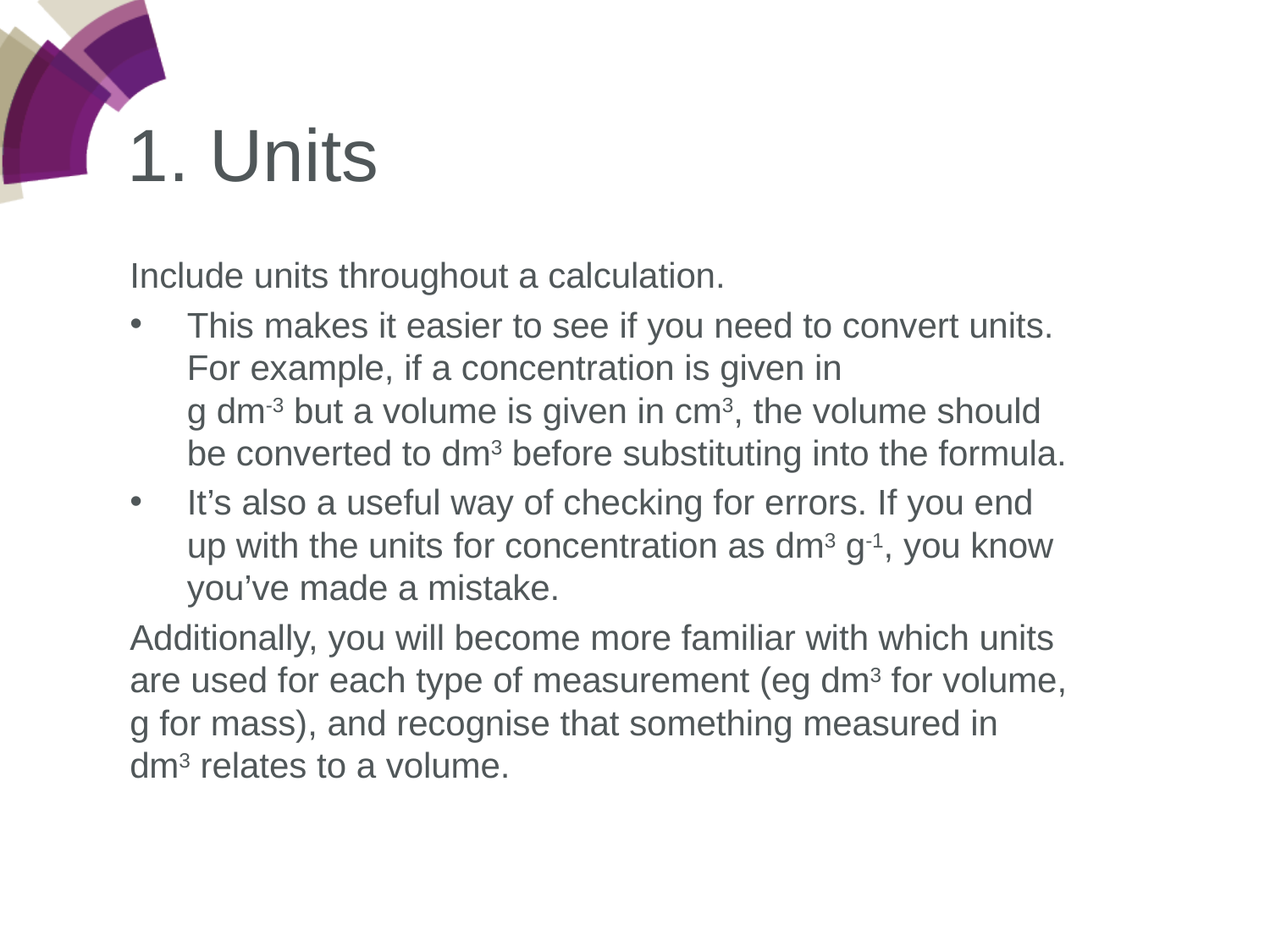

1. Units
Include units throughout a calculation.
This makes it easier to see if you need to convert units.
For example, if a concentration is given in
g dm-3 but a volume is given in cm3, the volume should be converted to dm3 before substituting into the formula.
It’s also a useful way of checking for errors. If you end up with the units for concentration as dm3 g-1, you know you’ve made a mistake.
Additionally, you will become more familiar with which units are used for each type of measurement (eg dm3 for volume, g for mass), and recognise that something measured in dm3 relates to a volume.